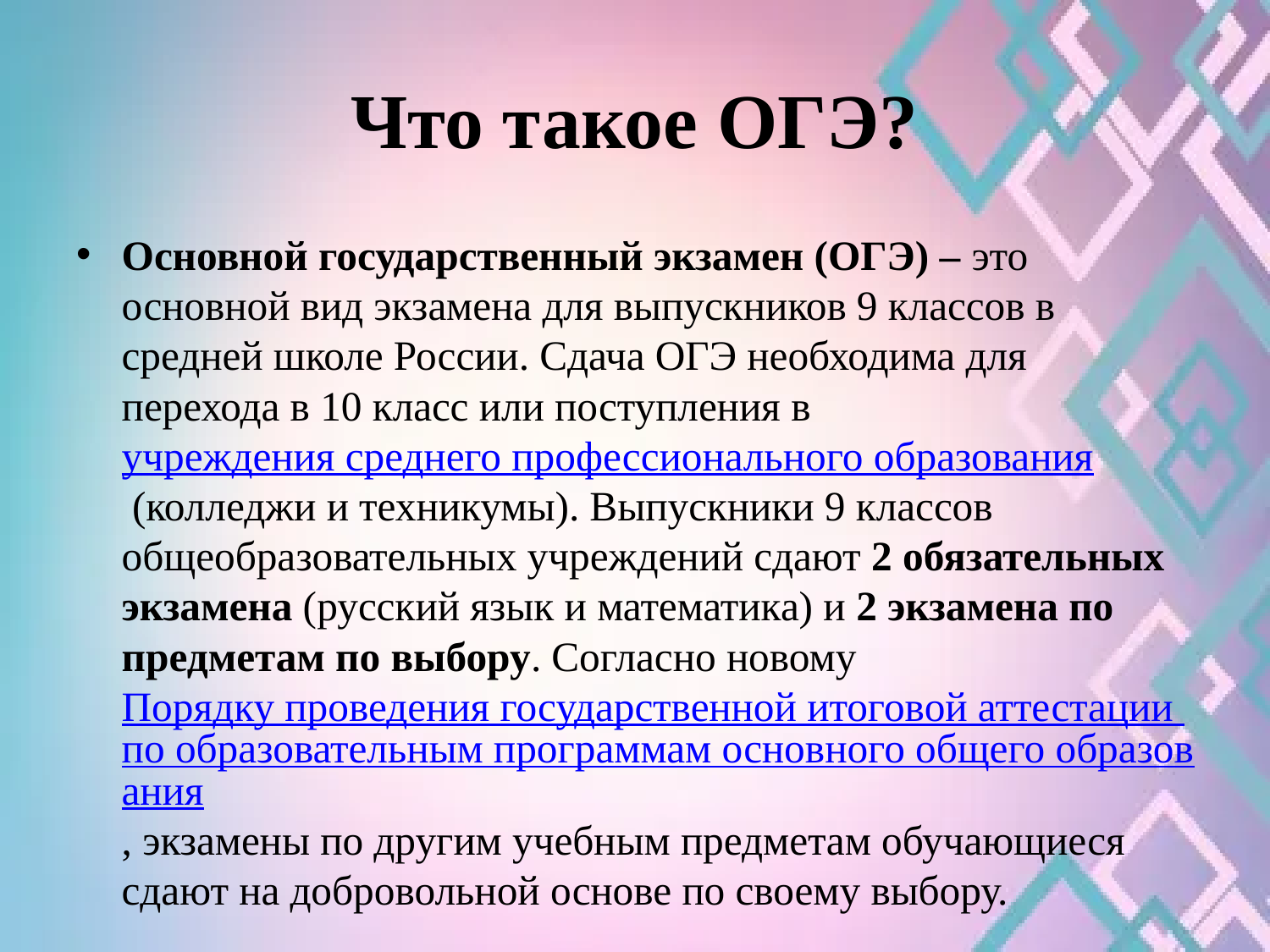

# Что такое ОГЭ?
Основной государственный экзамен (ОГЭ) – это основной вид экзамена для выпускников 9 классов в средней школе России. Сдача ОГЭ необходима для перехода в 10 класс или поступления в учреждения среднего профессионального образования (колледжи и техникумы). Выпускники 9 классов общеобразовательных учреждений сдают 2 обязательных экзамена (русский язык и математика) и 2 экзамена по предметам по выбору. Согласно новому Порядку проведения государственной итоговой аттестации по образовательным программам основного общего образования, экзамены по другим учебным предметам обучающиеся сдают на добровольной основе по своему выбору.